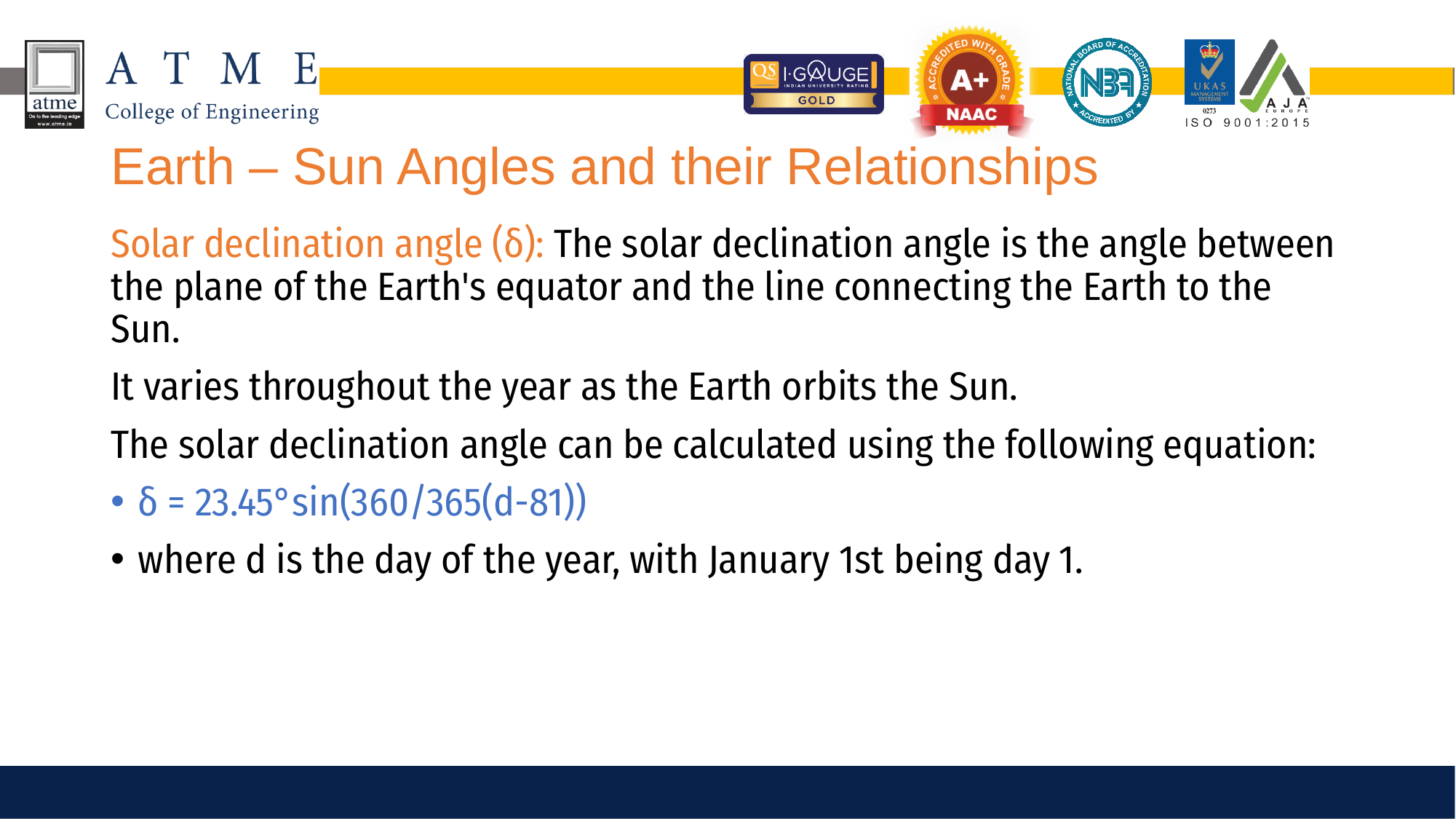

# Earth – Sun Angles and their Relationships
Solar declination angle (δ): The solar declination angle is the angle between the plane of the Earth's equator and the line connecting the Earth to the Sun.
It varies throughout the year as the Earth orbits the Sun.
The solar declination angle can be calculated using the following equation:
δ = 23.45°sin(360/365(d-81))
where d is the day of the year, with January 1st being day 1.